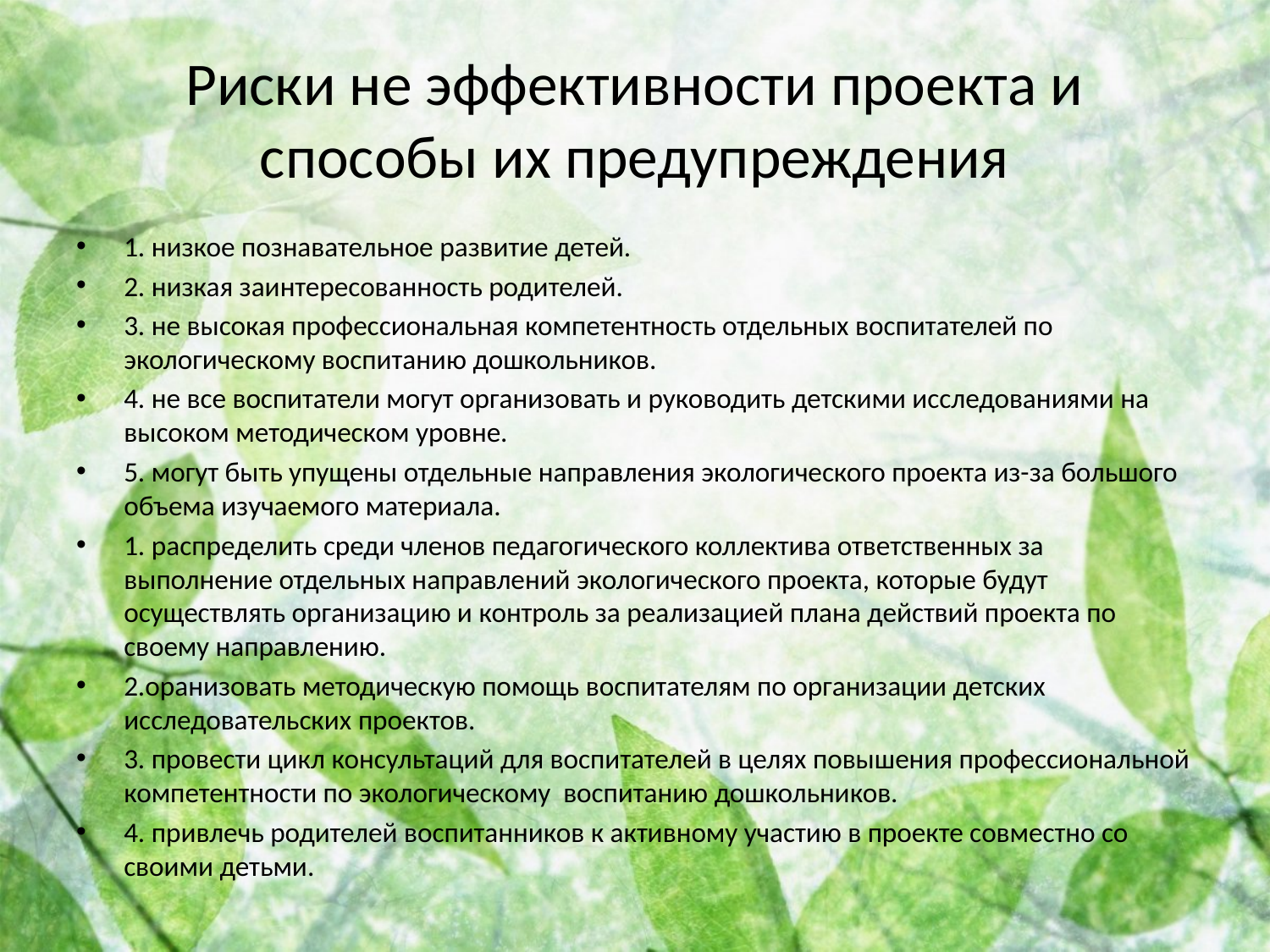

# Риски не эффективности проекта и способы их предупреждения
1. низкое познавательное развитие детей.
2. низкая заинтересованность родителей.
3. не высокая профессиональная компетентность отдельных воспитателей по экологическому воспитанию дошкольников.
4. не все воспитатели могут организовать и руководить детскими исследованиями на высоком методическом уровне.
5. могут быть упущены отдельные направления экологического проекта из-за большого объема изучаемого материала.
1. распределить среди членов педагогического коллектива ответственных за выполнение отдельных направлений экологического проекта, которые будут осуществлять организацию и контроль за реализацией плана действий проекта по своему направлению.
2.оранизовать методическую помощь воспитателям по организации детских исследовательских проектов.
3. провести цикл консультаций для воспитателей в целях повышения профессиональной компетентности по экологическому  воспитанию дошкольников.
4. привлечь родителей воспитанников к активному участию в проекте совместно со своими детьми.